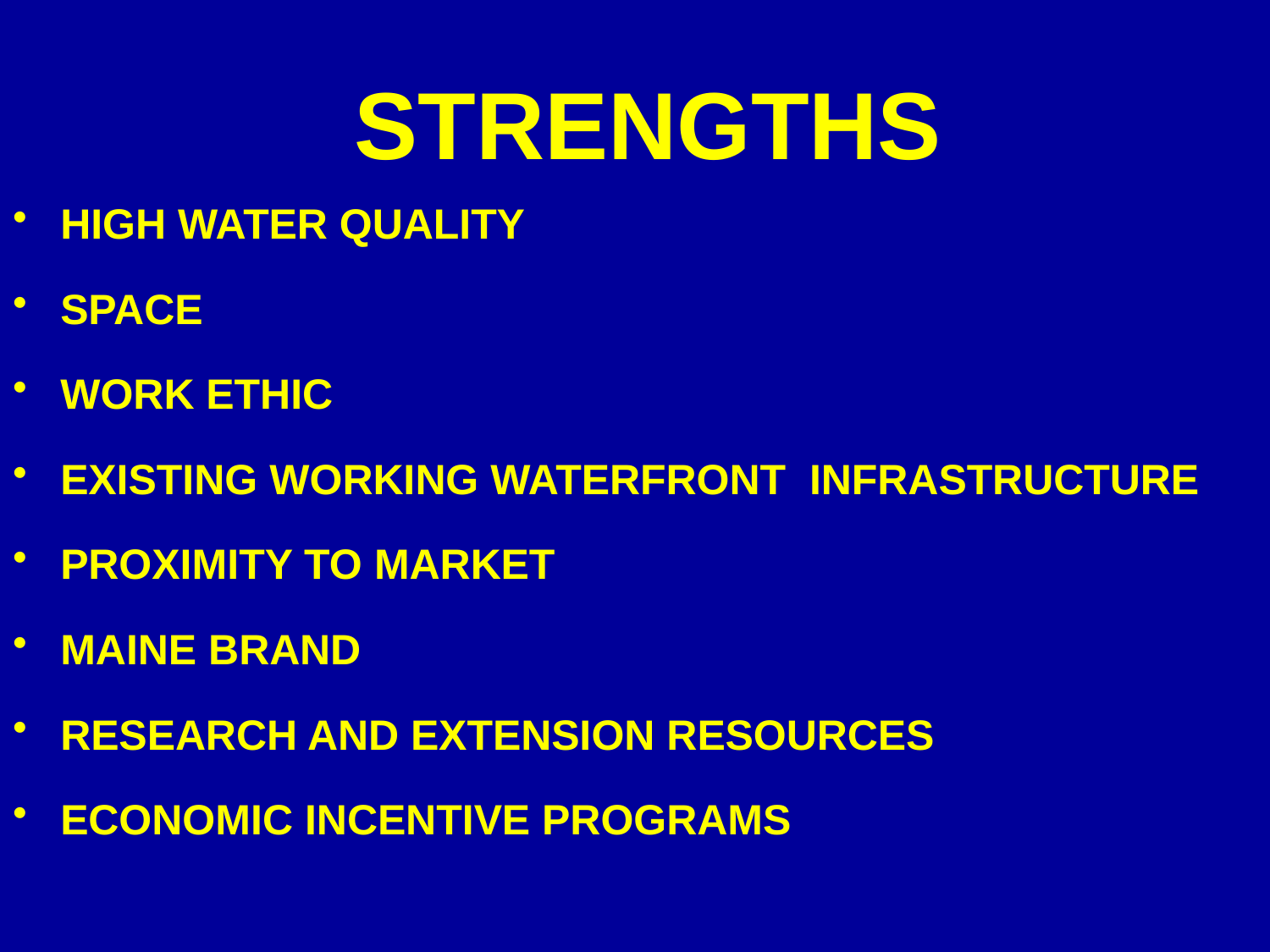

# STRENGTHS
HIGH WATER QUALITY

SPACE

WORK ETHIC

EXISTING WORKING WATERFRONT  INFRASTRUCTURE

PROXIMITY TO MARKET

MAINE BRAND

RESEARCH AND EXTENSION RESOURCES

ECONOMIC INCENTIVE PROGRAMS